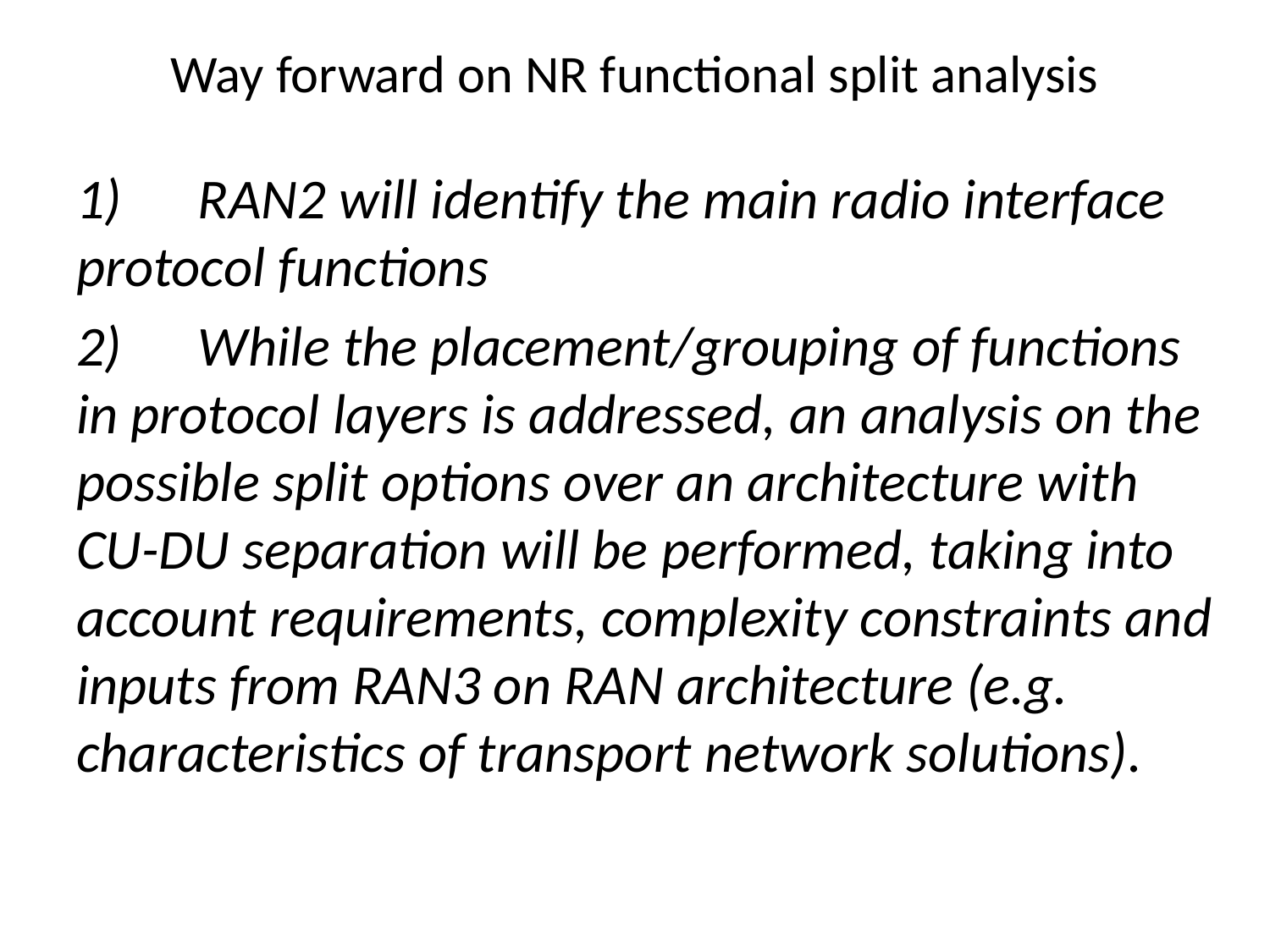

# Way forward on NR functional split analysis
1)      RAN2 will identify the main radio interface protocol functions
2)      While the placement/grouping of functions in protocol layers is addressed, an analysis on the possible split options over an architecture with CU-DU separation will be performed, taking into account requirements, complexity constraints and inputs from RAN3 on RAN architecture (e.g. characteristics of transport network solutions).